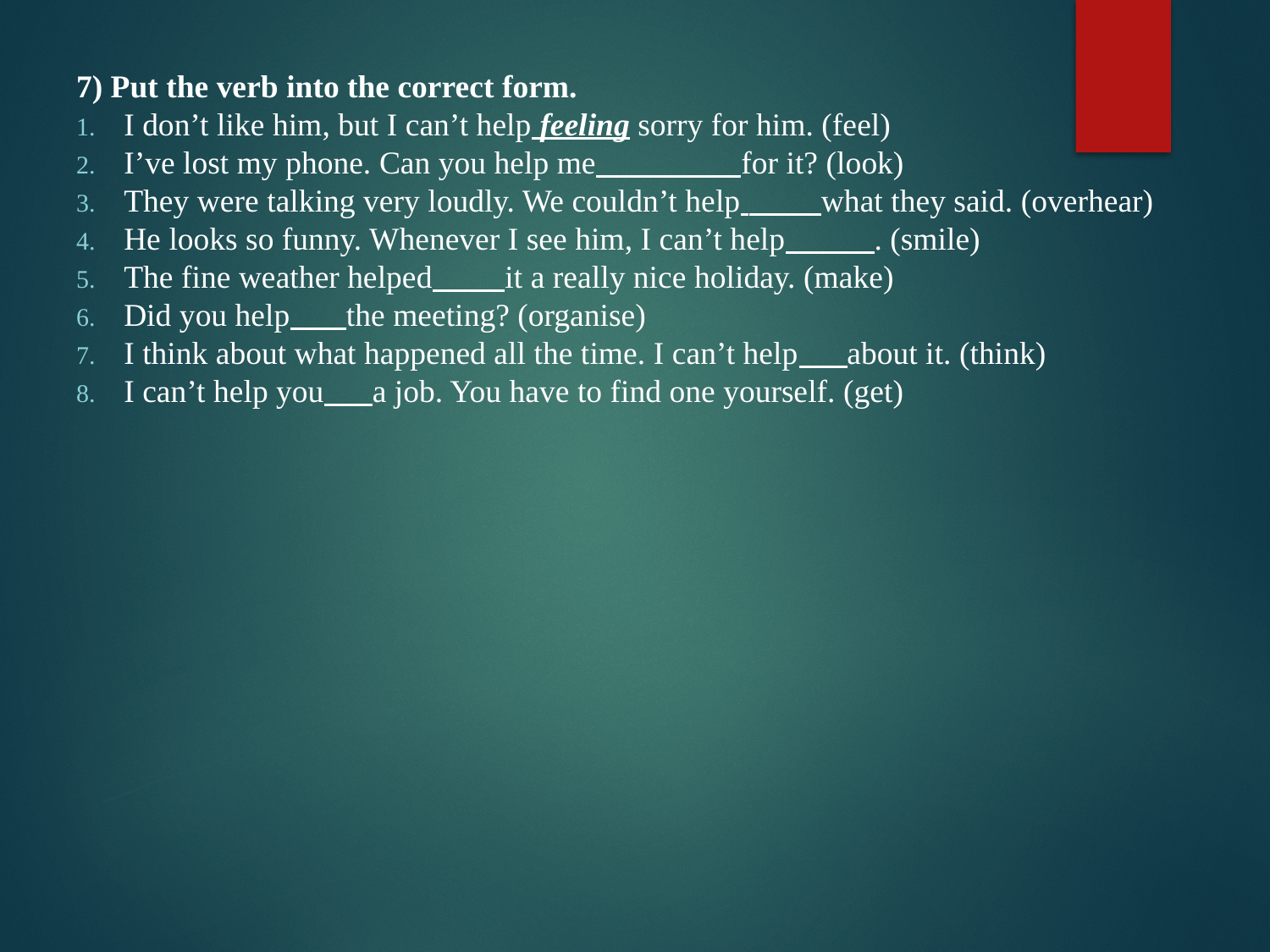

7) Put the verb into the correct form.
I don’t like him, but I can’t help feeling sorry for him. (feel)
I’ve lost my phone. Can you help me                  for it? (look)
They were talking very loudly. We couldn’t help          what they said. (overhear)
He looks so funny. Whenever I see him, I can’t help           . (smile)
The fine weather helped         it a really nice holiday. (make)
Did you help       the meeting? (organise)
I think about what happened all the time. I can’t help      about it. (think)
I can’t help you      a job. You have to find one yourself. (get)